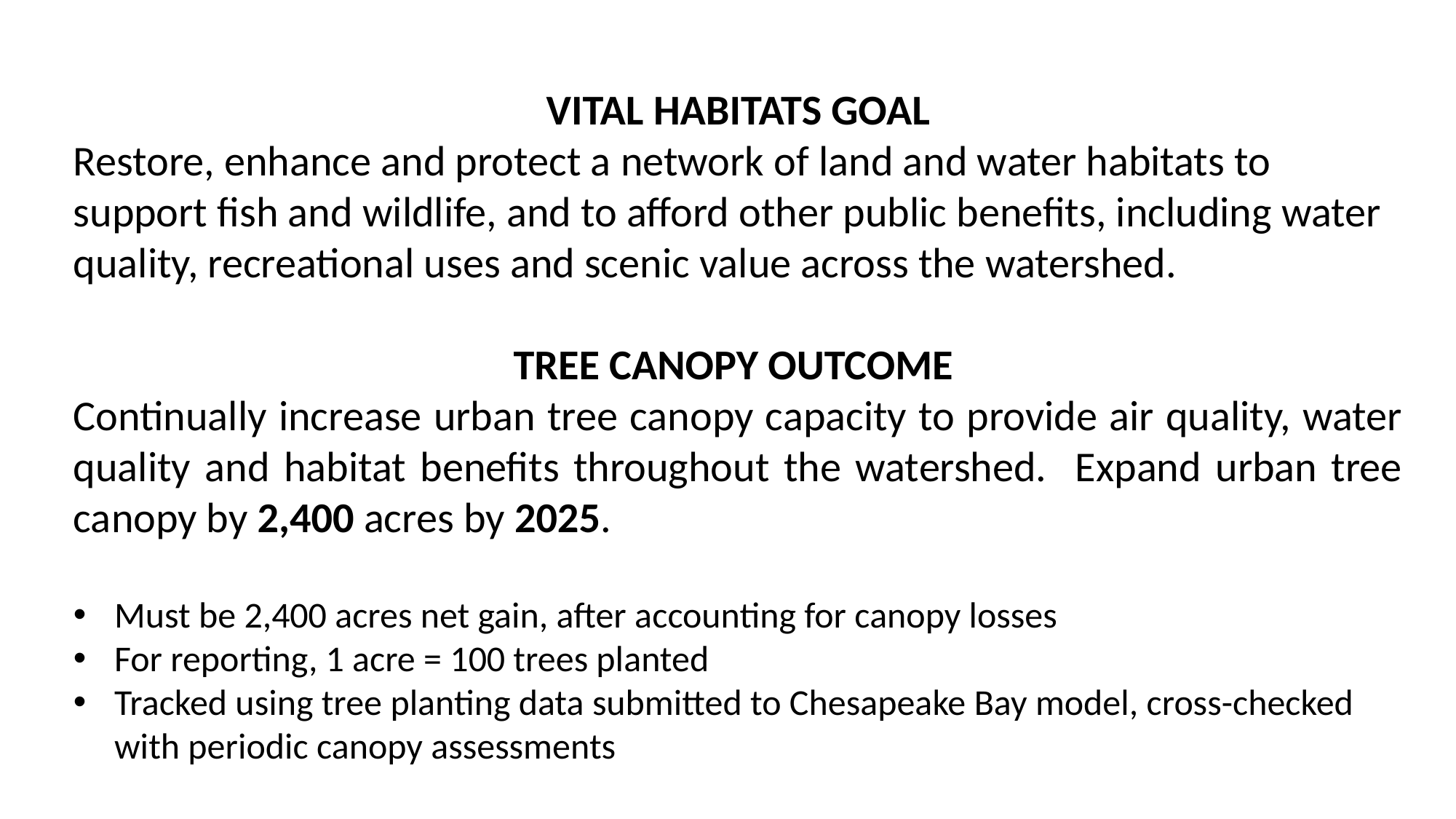

VITAL HABITATS GOAL
Restore, enhance and protect a network of land and water habitats to support fish and wildlife, and to afford other public benefits, including water quality, recreational uses and scenic value across the watershed.

TREE CANOPY OUTCOME
Continually increase urban tree canopy capacity to provide air quality, water quality and habitat benefits throughout the watershed.  Expand urban tree canopy by 2,400 acres by 2025.

Must be 2,400 acres net gain, after accounting for canopy losses
For reporting, 1 acre = 100 trees planted
Tracked using tree planting data submitted to Chesapeake Bay model, cross-checked with periodic canopy assessments